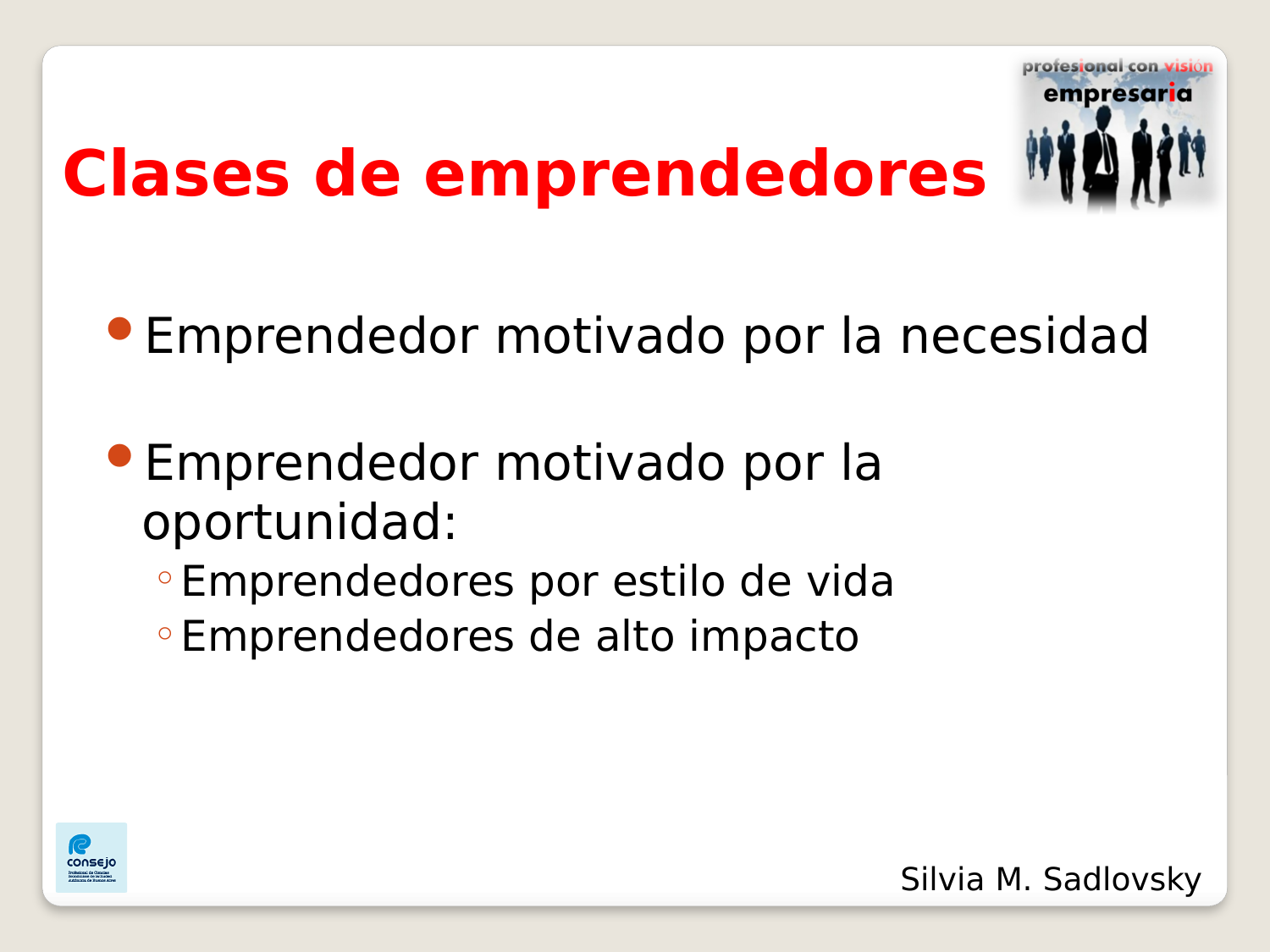

Clases de emprendedores

Emprendedor motivado por la necesidad

Emprendedor motivado por la oportunidad:
Emprendedores por estilo de vida
Emprendedores de alto impacto

Silvia M. Sadlovsky